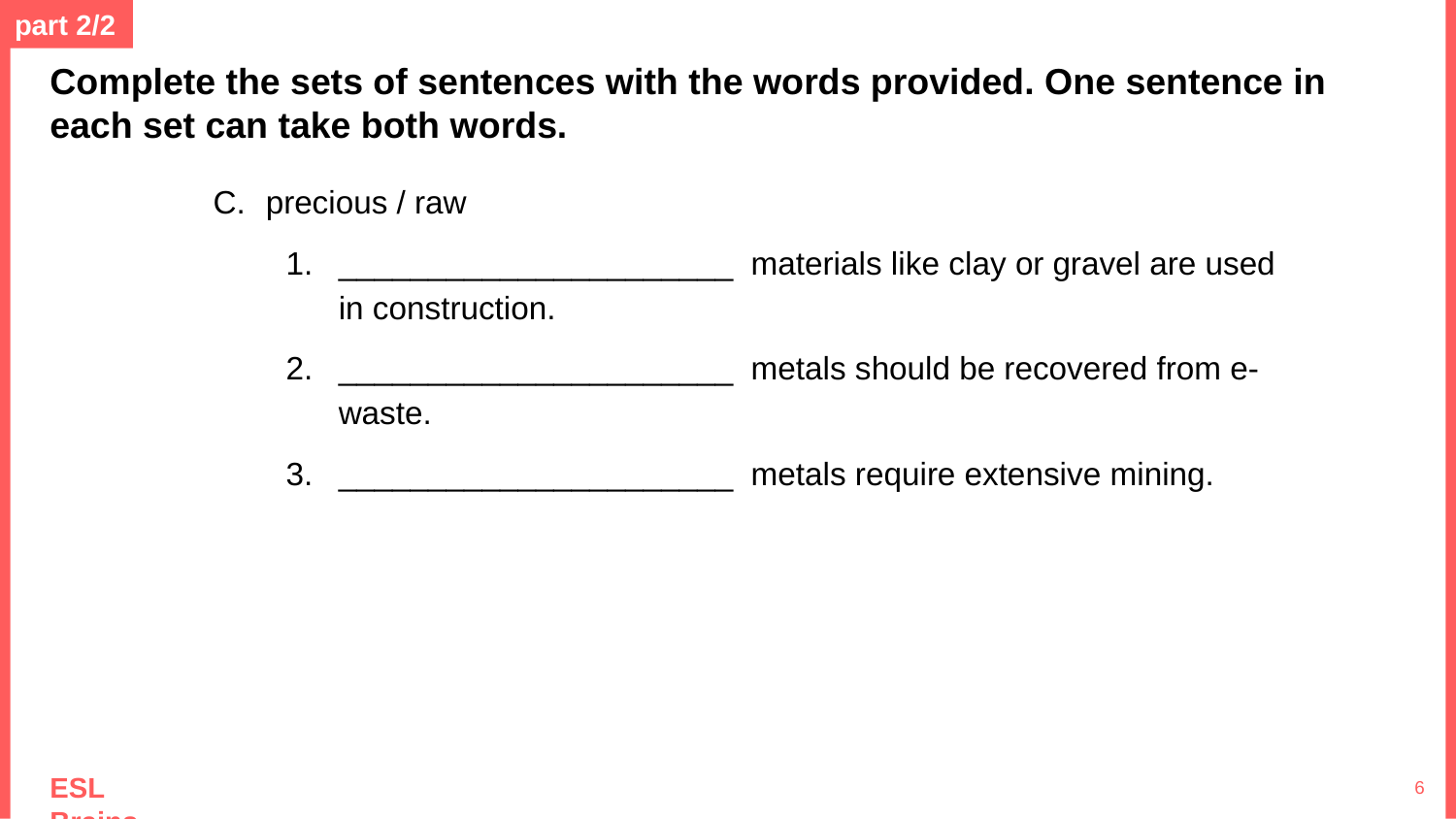

part 2/2
Complete the sets of sentences with the words provided. One sentence in each set can take both words.
precious / raw
______________________  materials like clay or gravel are used in construction.
______________________  metals should be recovered from e-waste.
______________________  metals require extensive mining.
6